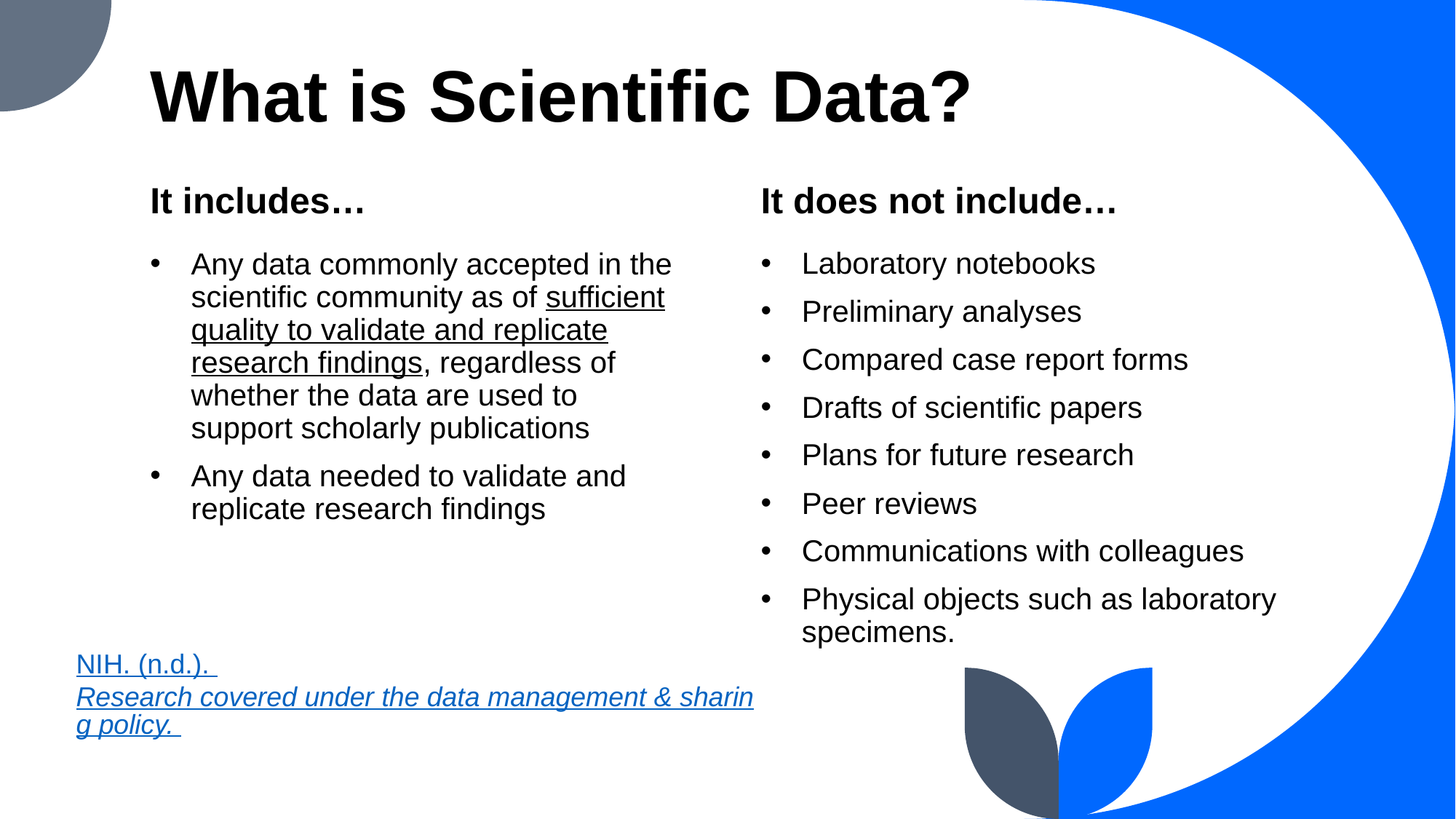

# What is Scientific Data?
It includes…
It does not include…
Laboratory notebooks
Preliminary analyses
Compared case report forms
Drafts of scientific papers
Plans for future research
Peer reviews
Communications with colleagues
Physical objects such as laboratory specimens.
Any data commonly accepted in the scientific community as of sufficient quality to validate and replicate research findings, regardless of whether the data are used to support scholarly publications
Any data needed to validate and replicate research findings
NIH. (n.d.). Research covered under the data management & sharing policy.